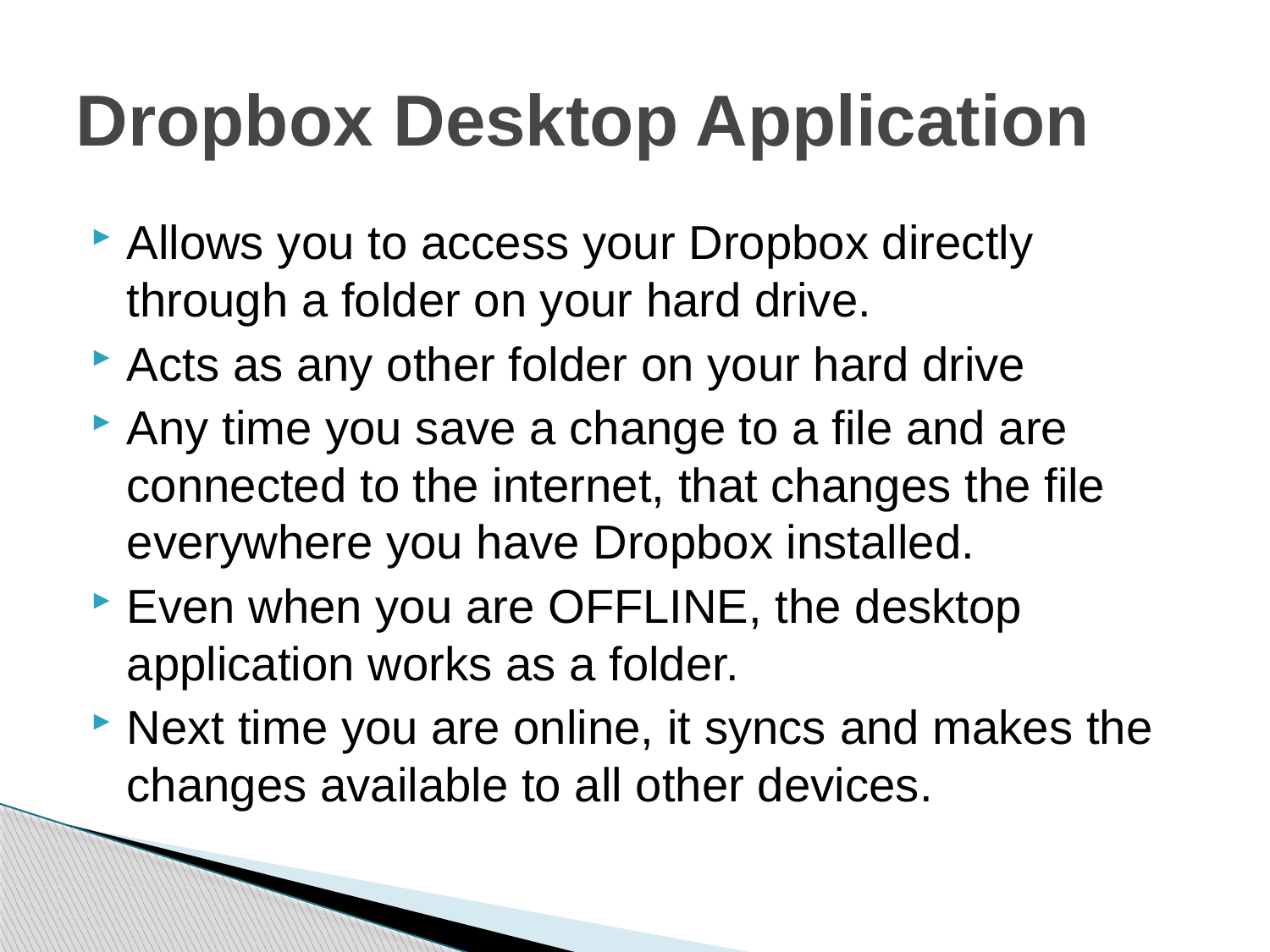

# Dropbox Desktop Application
Allows you to access your Dropbox directly through a folder on your hard drive.
Acts as any other folder on your hard drive
Any time you save a change to a file and are connected to the internet, that changes the file everywhere you have Dropbox installed.
Even when you are OFFLINE, the desktop application works as a folder.
Next time you are online, it syncs and makes the changes available to all other devices.